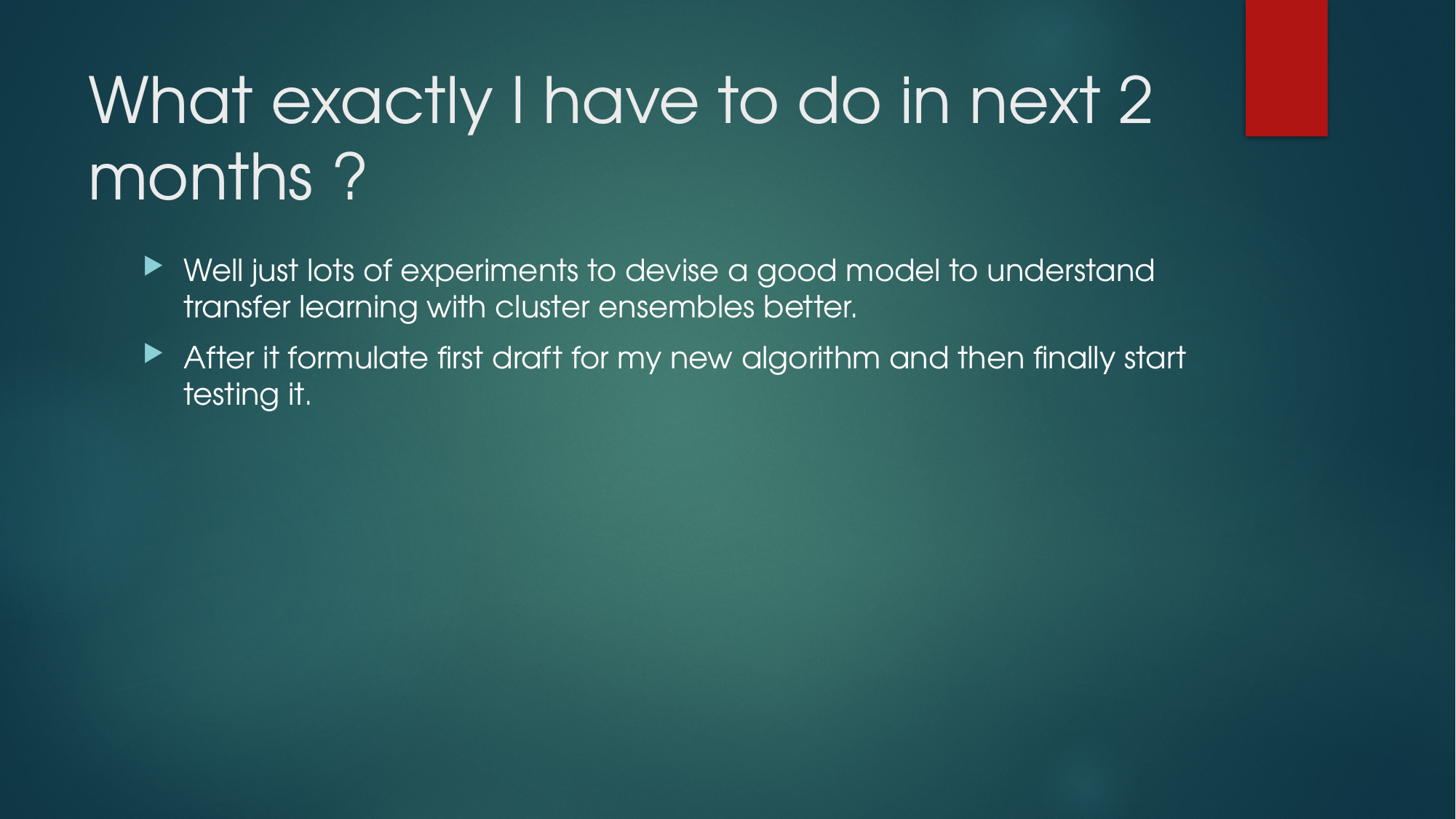

# What exactly I have to do in next 2 months ?
Well just lots of experiments to devise a good model to understand transfer learning with cluster ensembles better.
After it formulate first draft for my new algorithm and then finally start testing it.